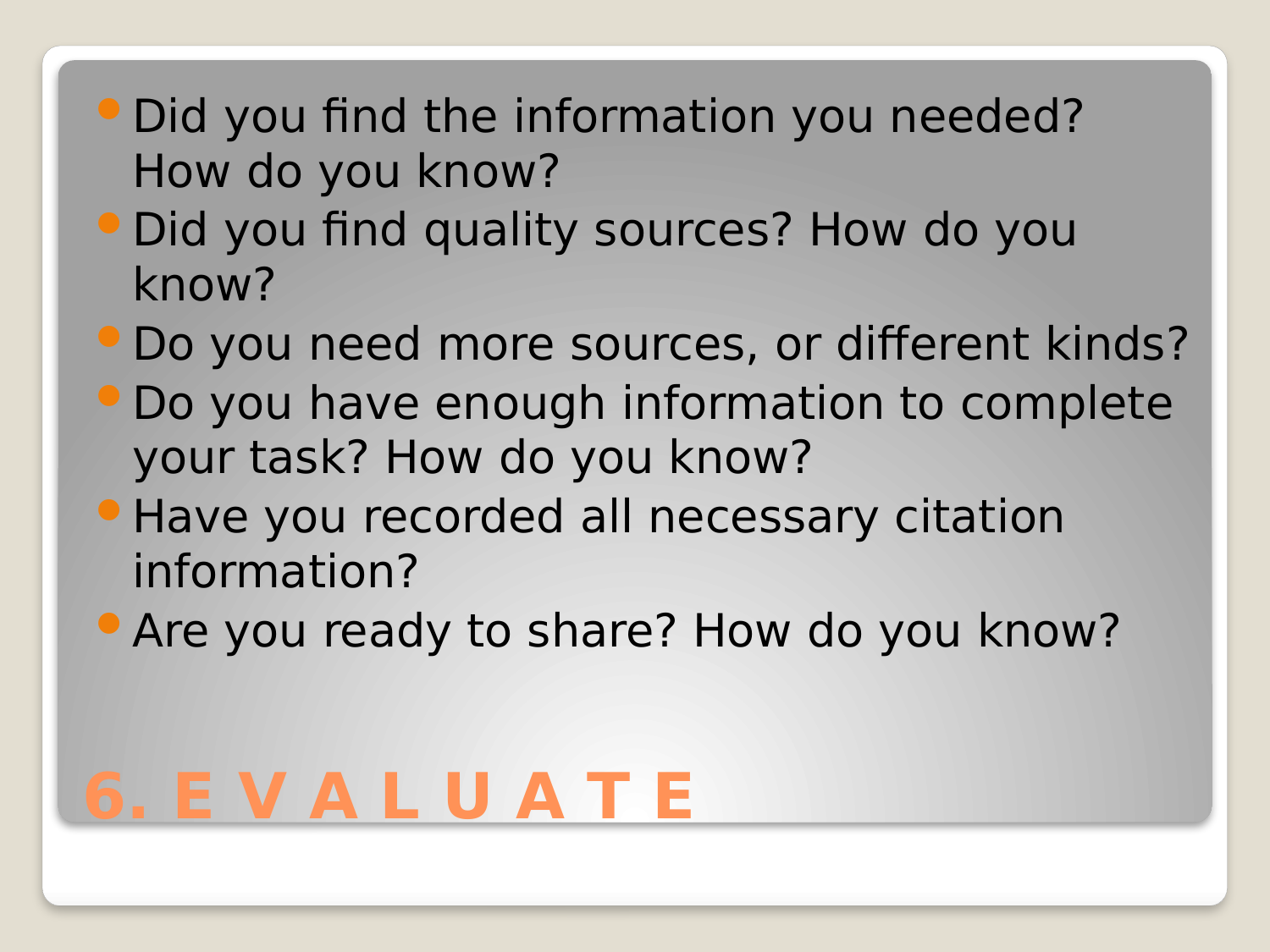

Did you find the information you needed? How do you know?
Did you find quality sources? How do you know?
Do you need more sources, or different kinds?
Do you have enough information to complete your task? How do you know?
Have you recorded all necessary citation information?
Are you ready to share? How do you know?
# 6. E V A L U A T E